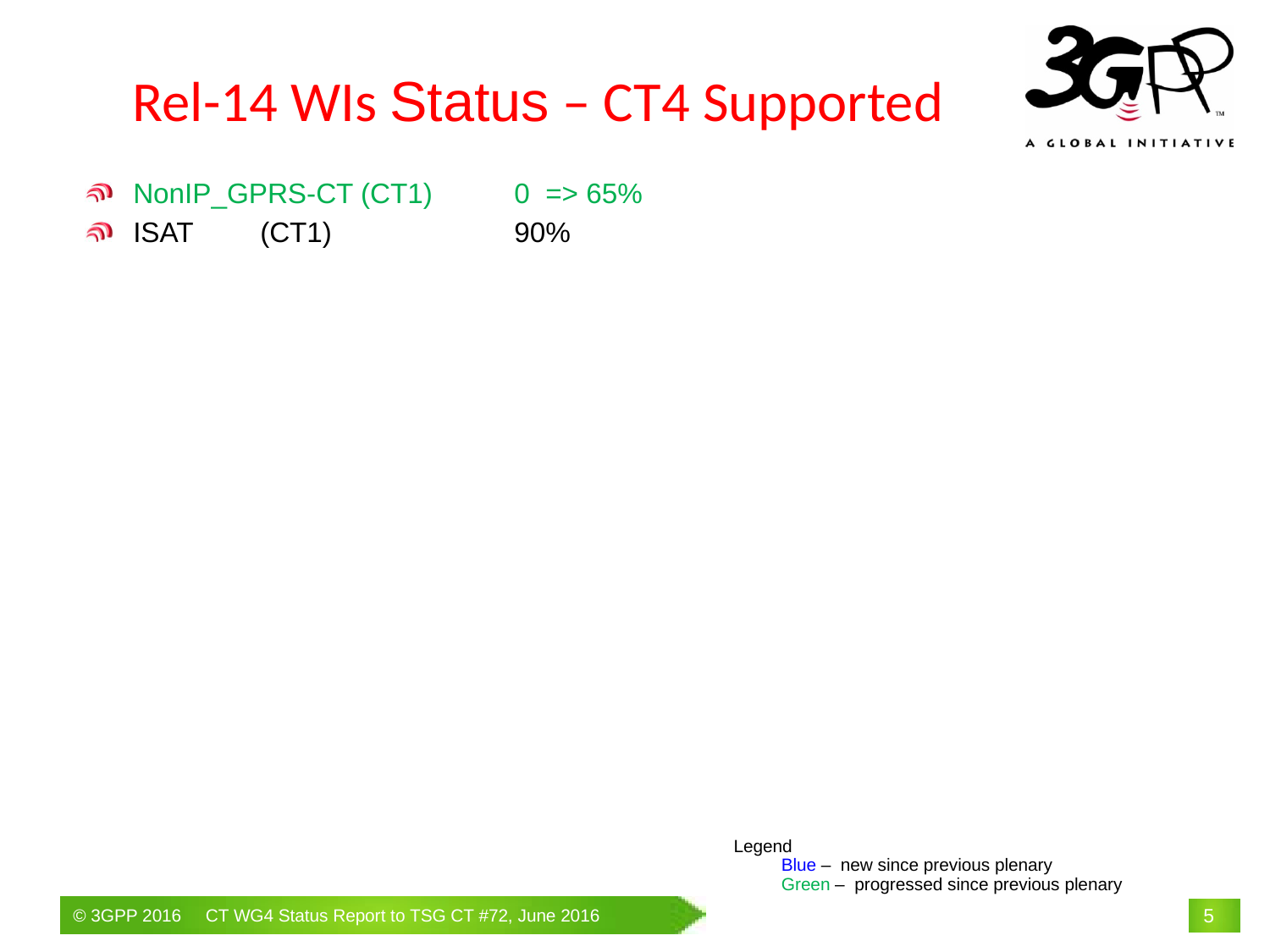

Rel-14 WIs Status – CT4 Supported

NonIP_GPRS-CT (CT1)	0  => 65%
ISAT	(CT1)		90%
Legend
Blue –  new since previous plenary
	Green –  progressed since previous plenary